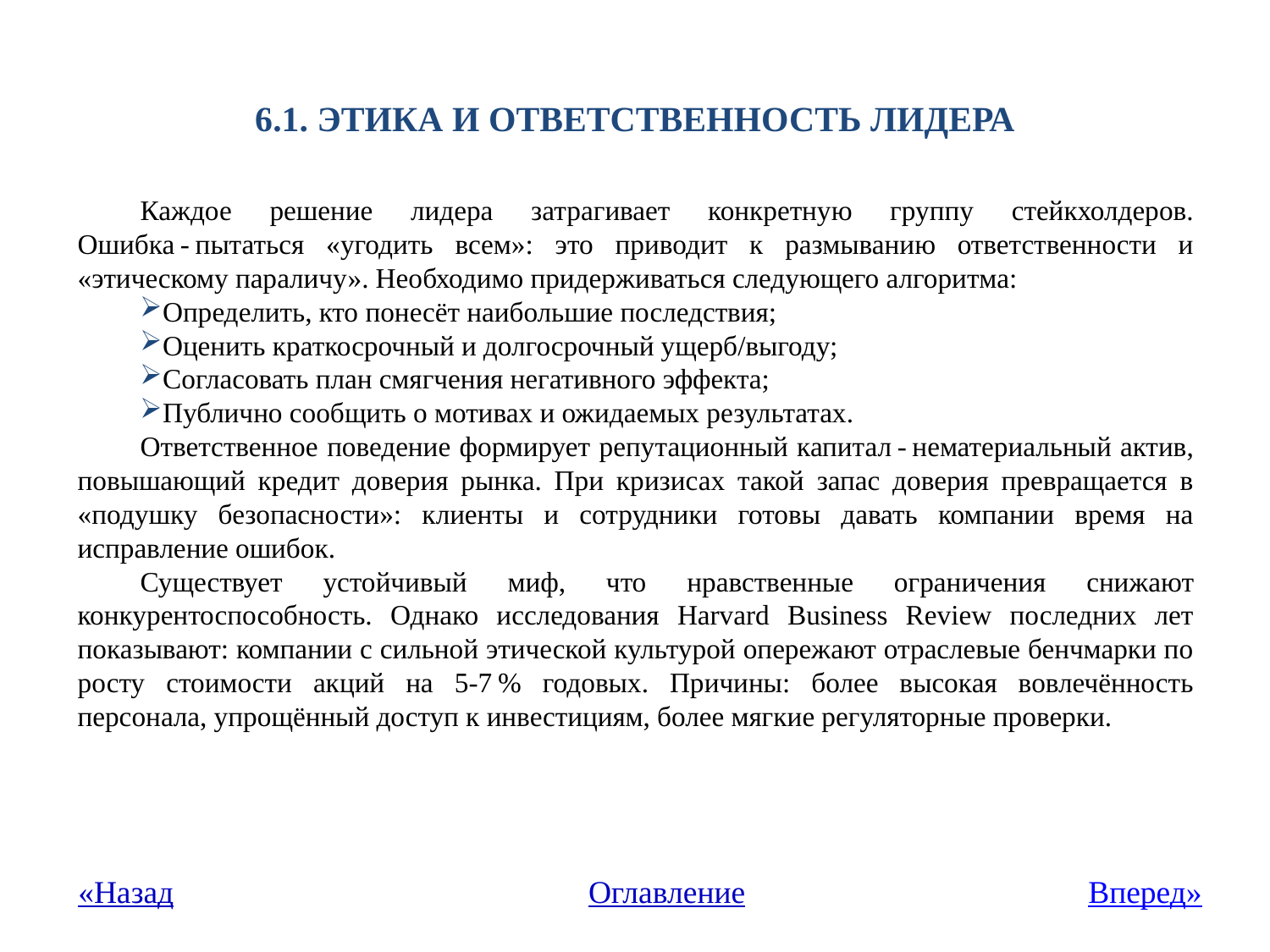

# 6.1. ЭТИКА И ОТВЕТСТВЕННОСТЬ ЛИДЕРА
Каждое решение лидера затрагивает конкретную группу стейкхолдеров. Ошибка - пытаться «угодить всем»: это приводит к размыванию ответственности и «этическому параличу». Необходимо придерживаться следующего алгоритма:
Определить, кто понесёт наибольшие последствия;
Оценить краткосрочный и долгосрочный ущерб/выгоду;
Согласовать план смягчения негативного эффекта;
Публично сообщить о мотивах и ожидаемых результатах.
Ответственное поведение формирует репутационный капитал - нематериальный актив, повышающий кредит доверия рынка. При кризисах такой запас доверия превращается в «подушку безопасности»: клиенты и сотрудники готовы давать компании время на исправление ошибок.
Существует устойчивый миф, что нравственные ограничения снижают конкурентоспособность. Однако исследования Harvard Business Review последних лет показывают: компании с сильной этической культурой опережают отраслевые бенчмарки по росту стоимости акций на 5-7 % годовых. Причины: более высокая вовлечённость персонала, упрощённый доступ к инвестициям, более мягкие регуляторные проверки.

«Назад
Оглавление
Вперед»